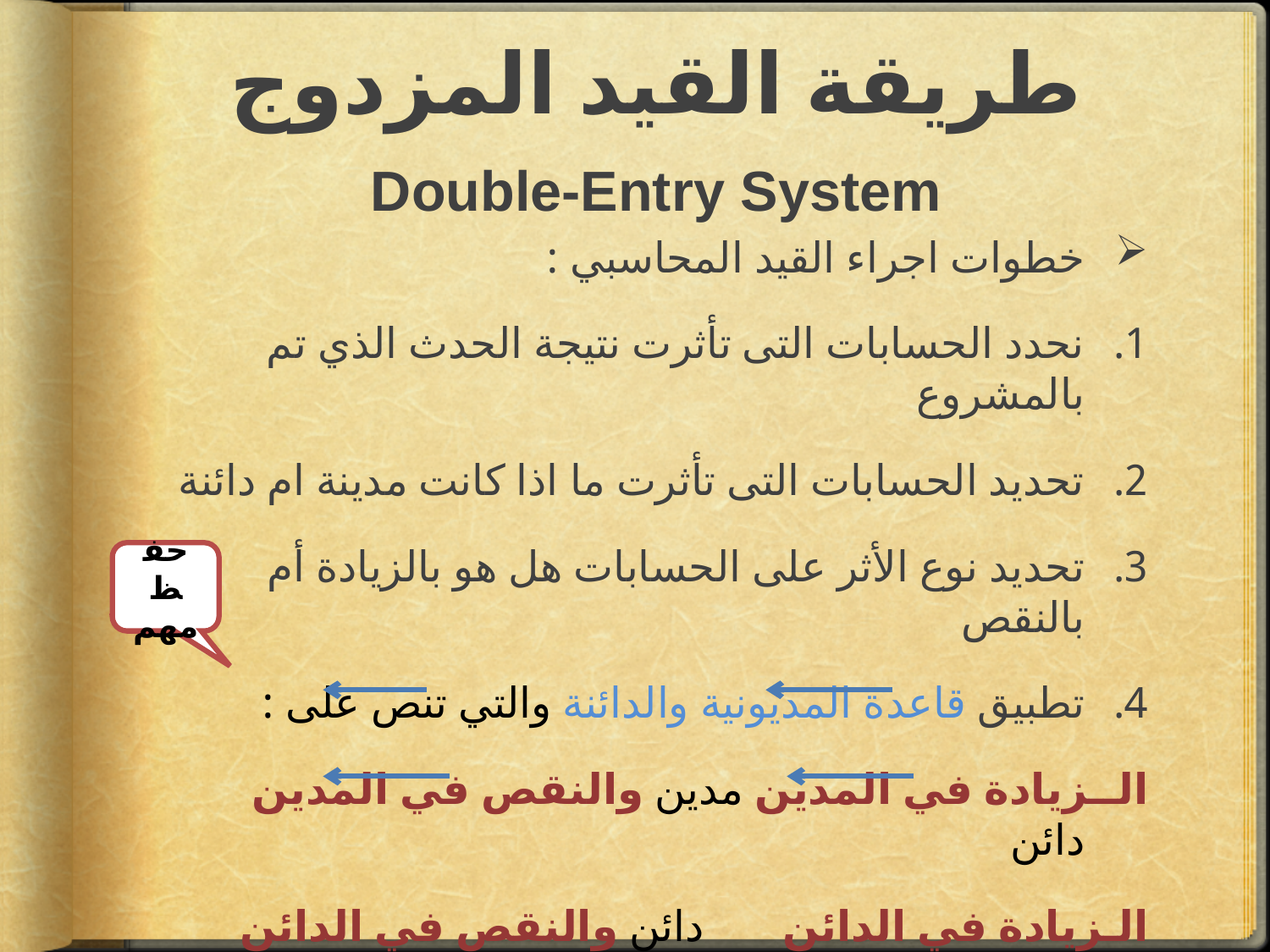

# طريقة القيد المزدوج Double-Entry System
خطوات اجراء القيد المحاسبي :
نحدد الحسابات التى تأثرت نتيجة الحدث الذي تم بالمشروع
تحديد الحسابات التى تأثرت ما اذا كانت مدينة ام دائنة
تحديد نوع الأثر على الحسابات هل هو بالزيادة أم بالنقص
تطبيق قاعدة المديونية والدائنة والتي تنص على :
الــزيادة في المدين 	مدين والنقص في المدين 	      دائن
الـزيادة في الدائن		دائن والنقص في الدائن	      مدين
حفظ مهم